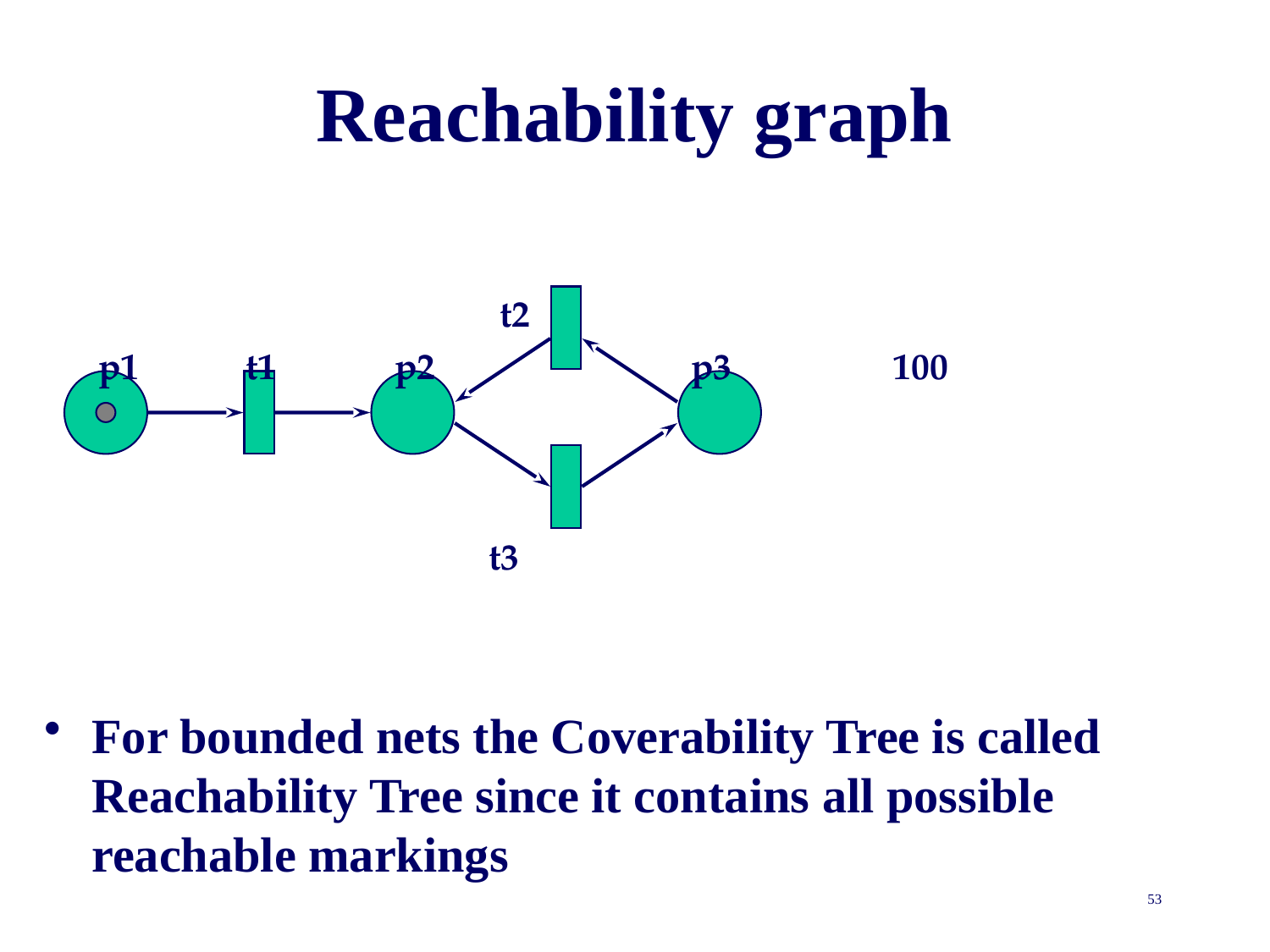

# Reachability graph
t2

p1
t1
p2
p3

t3
100
For bounded nets the Coverability Tree is called Reachability Tree since it contains all possible reachable markings
53